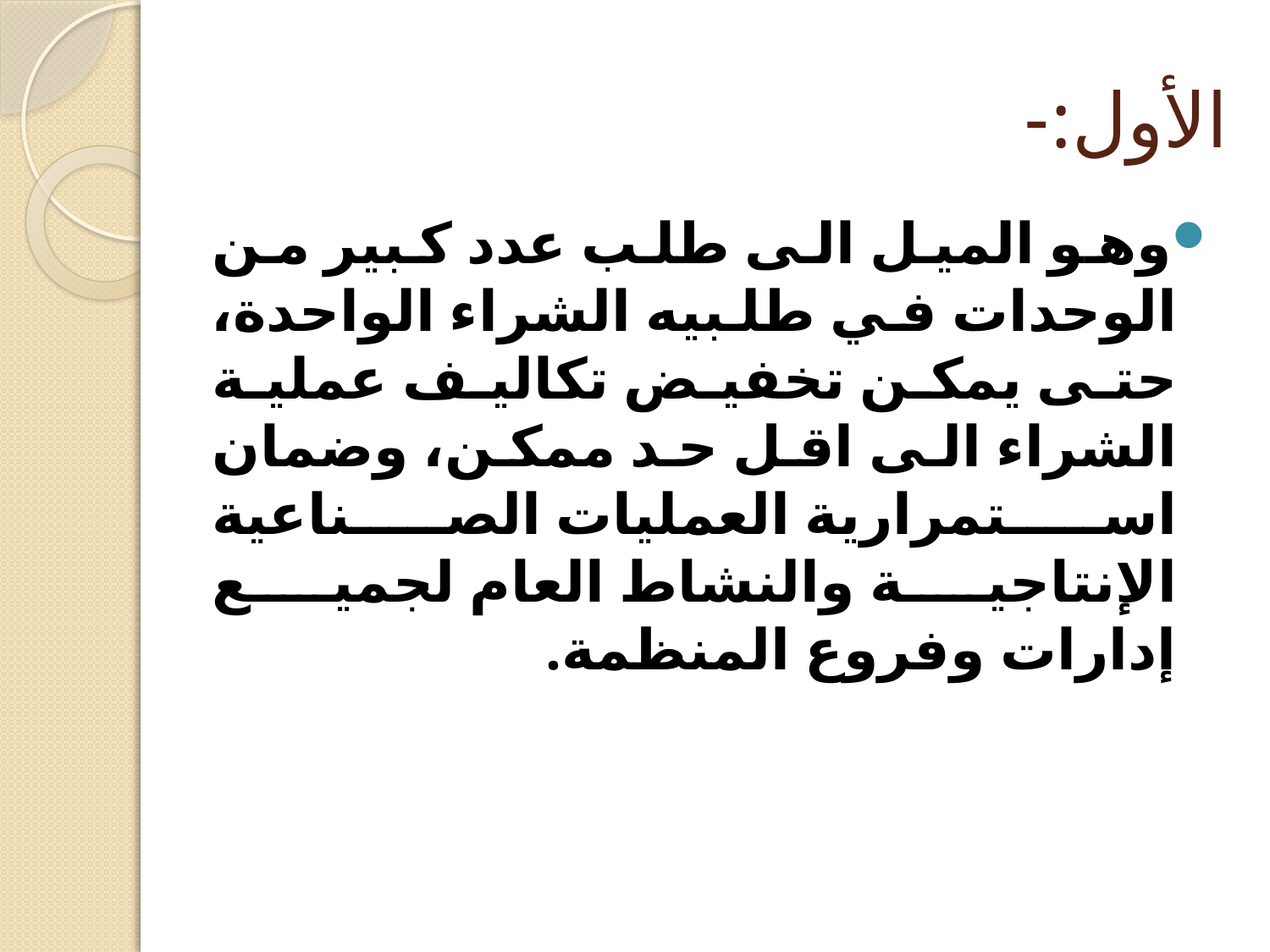

# الأول:-
وهو الميل الى طلب عدد كبير من الوحدات في طلبيه الشراء الواحدة، حتى يمكن تخفيض تكاليف عملية الشراء الى اقل حد ممكن، وضمان استمرارية العمليات الصناعية الإنتاجية والنشاط العام لجميع إدارات وفروع المنظمة.